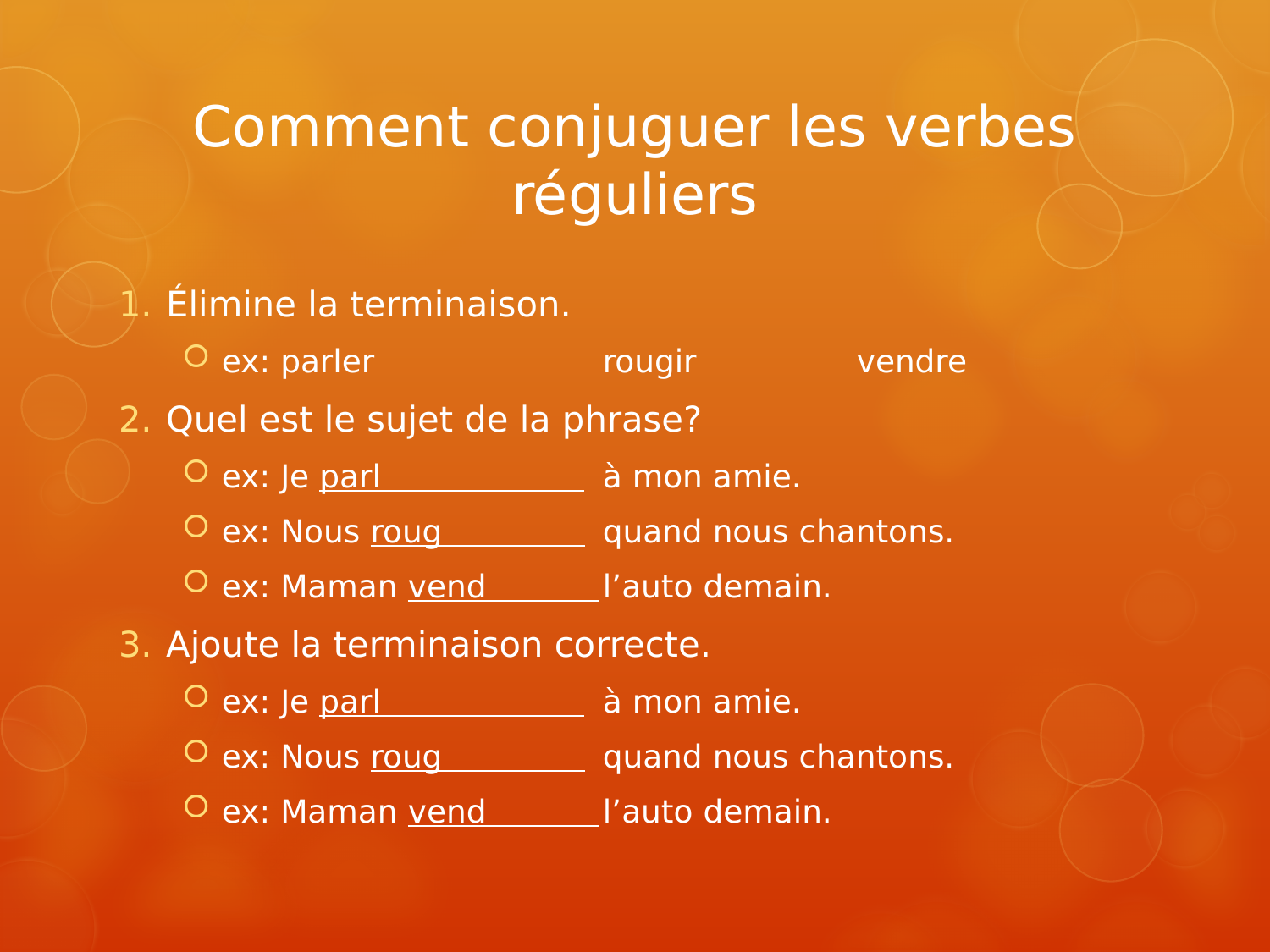

# Comment conjuguer les verbes réguliers
Élimine la terminaison.
ex: parler		rougir		vendre
Quel est le sujet de la phrase?
ex: Je parl                    	à mon amie.
ex: Nous roug              	quand nous chantons.
ex: Maman vend           	l’auto demain.
Ajoute la terminaison correcte.
ex: Je parl                    	à mon amie.
ex: Nous roug              	quand nous chantons.
ex: Maman vend           	l’auto demain.